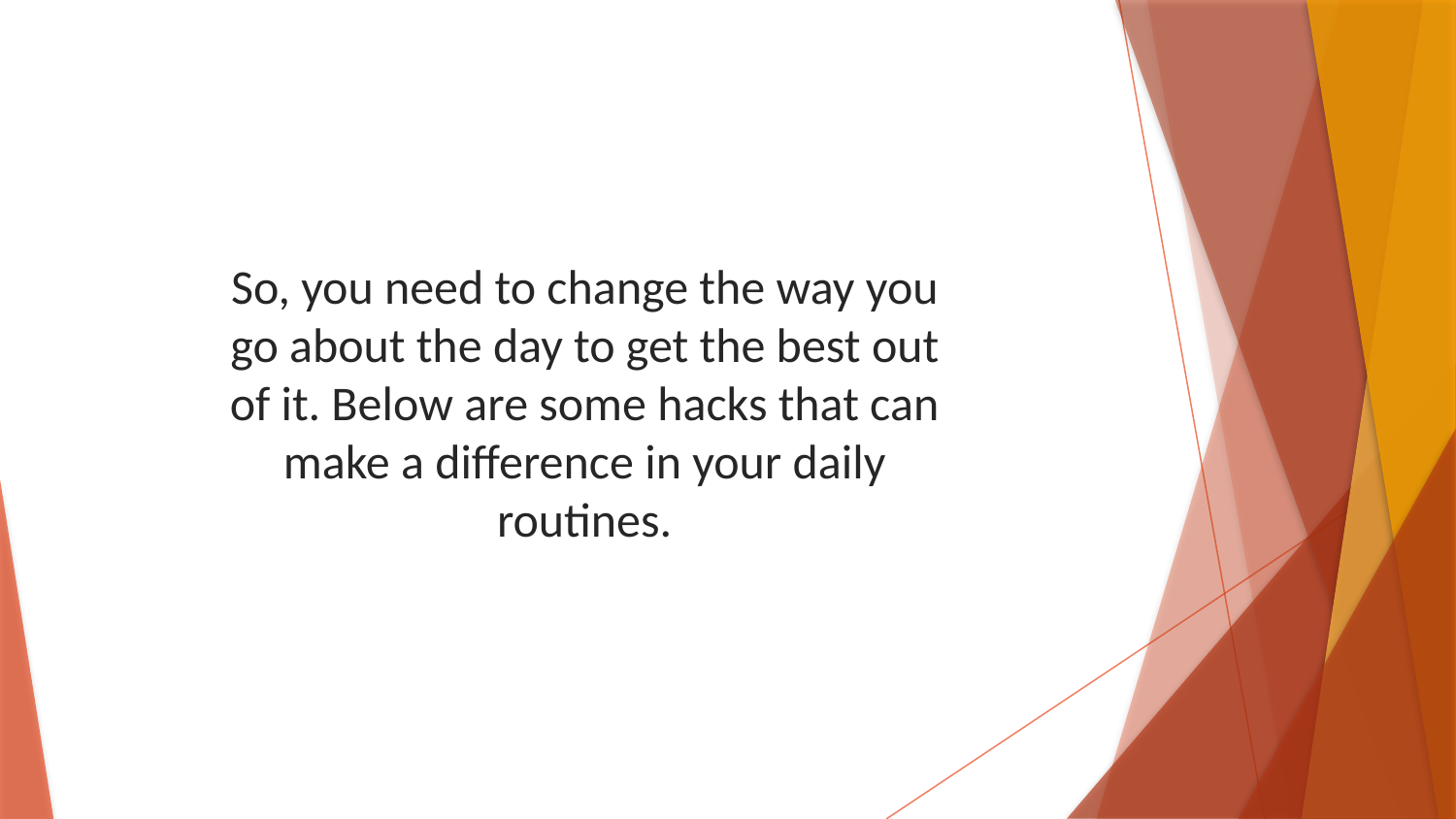

So, you need to change the way you go about the day to get the best out of it. Below are some hacks that can make a difference in your daily routines.